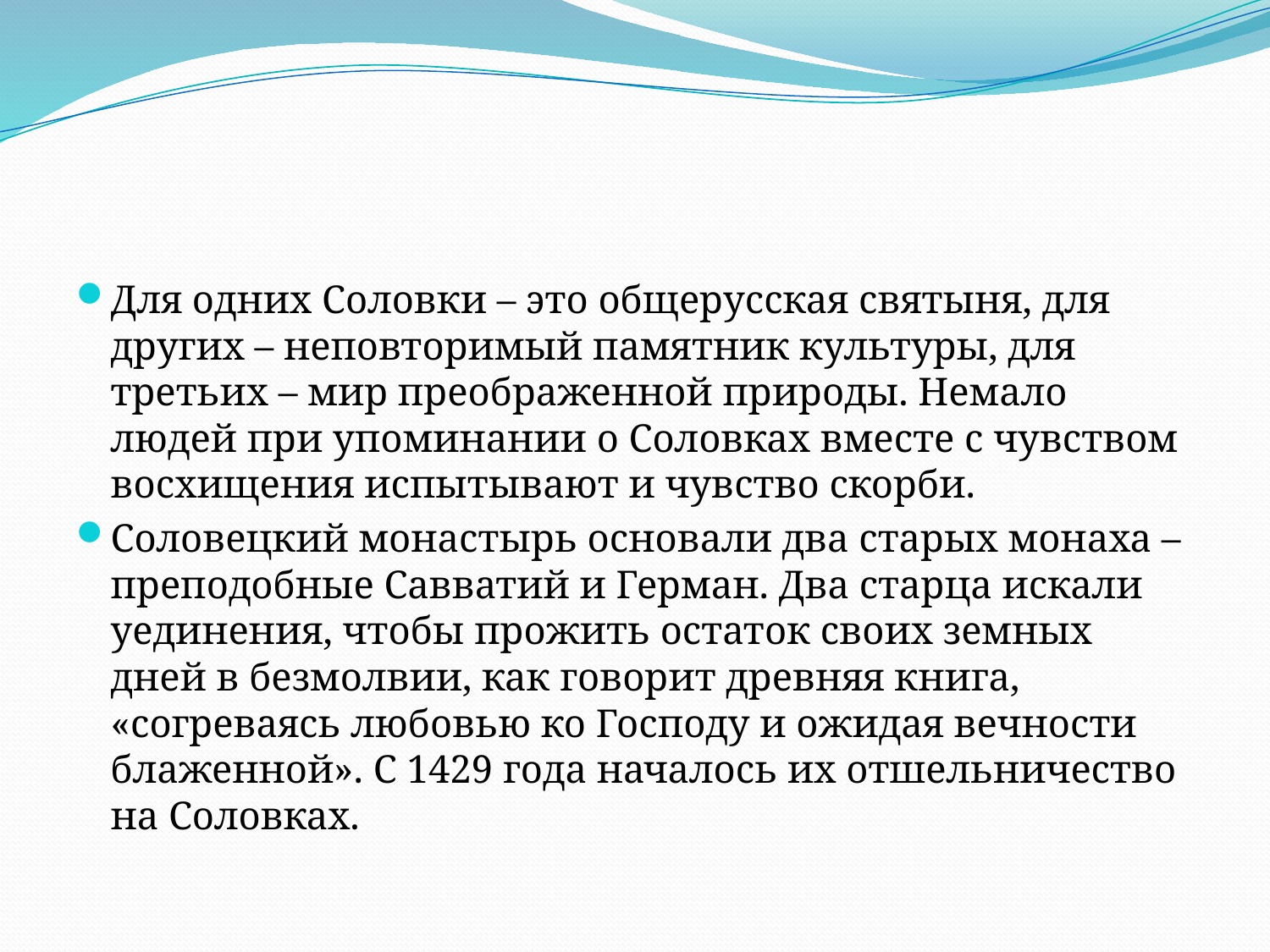

#
Для одних Соловки – это общерусская святыня, для других – неповторимый памятник культуры, для третьих – мир преображенной природы. Немало людей при упоминании о Соловках вместе с чувством восхищения испытывают и чувство скорби.
Соловецкий монастырь основали два старых монаха – преподобные Савватий и Герман. Два старца искали уединения, чтобы прожить остаток своих земных дней в безмолвии, как говорит древняя книга, «согреваясь любовью ко Господу и ожидая вечности блаженной». С 1429 года началось их отшельничество на Соловках.